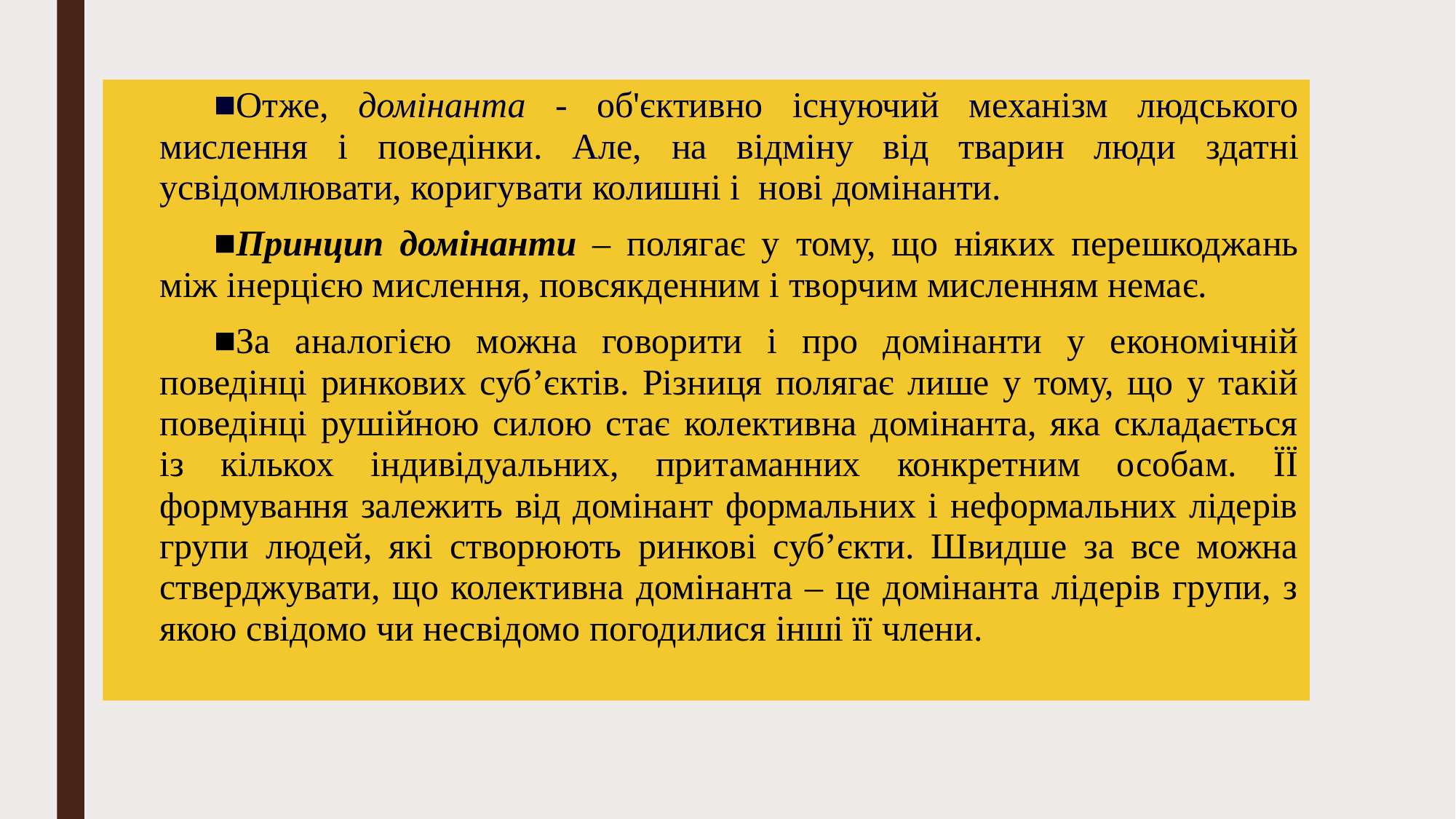

Отже, домінанта - об'єктивно існуючий механізм людського мислення і поведінки. Але, на відміну від тварин люди здатні усвідомлювати, коригувати колишні і  нові домінанти.
Принцип домінанти – полягає у тому, що ніяких перешкоджань між інерцією мислення, повсякденним і творчим мисленням немає.
За аналогією можна говорити і про домінанти у економічній поведінці ринкових суб’єктів. Різниця полягає лише у тому, що у такій поведінці рушійною силою стає колективна домінанта, яка складається із кількох індивідуальних, притаманних конкретним особам. ЇЇ формування залежить від домінант формальних і неформальних лідерів групи людей, які створюють ринкові суб’єкти. Швидше за все можна стверджувати, що колективна домінанта – це домінанта лідерів групи, з якою свідомо чи несвідомо погодилися інші її члени.